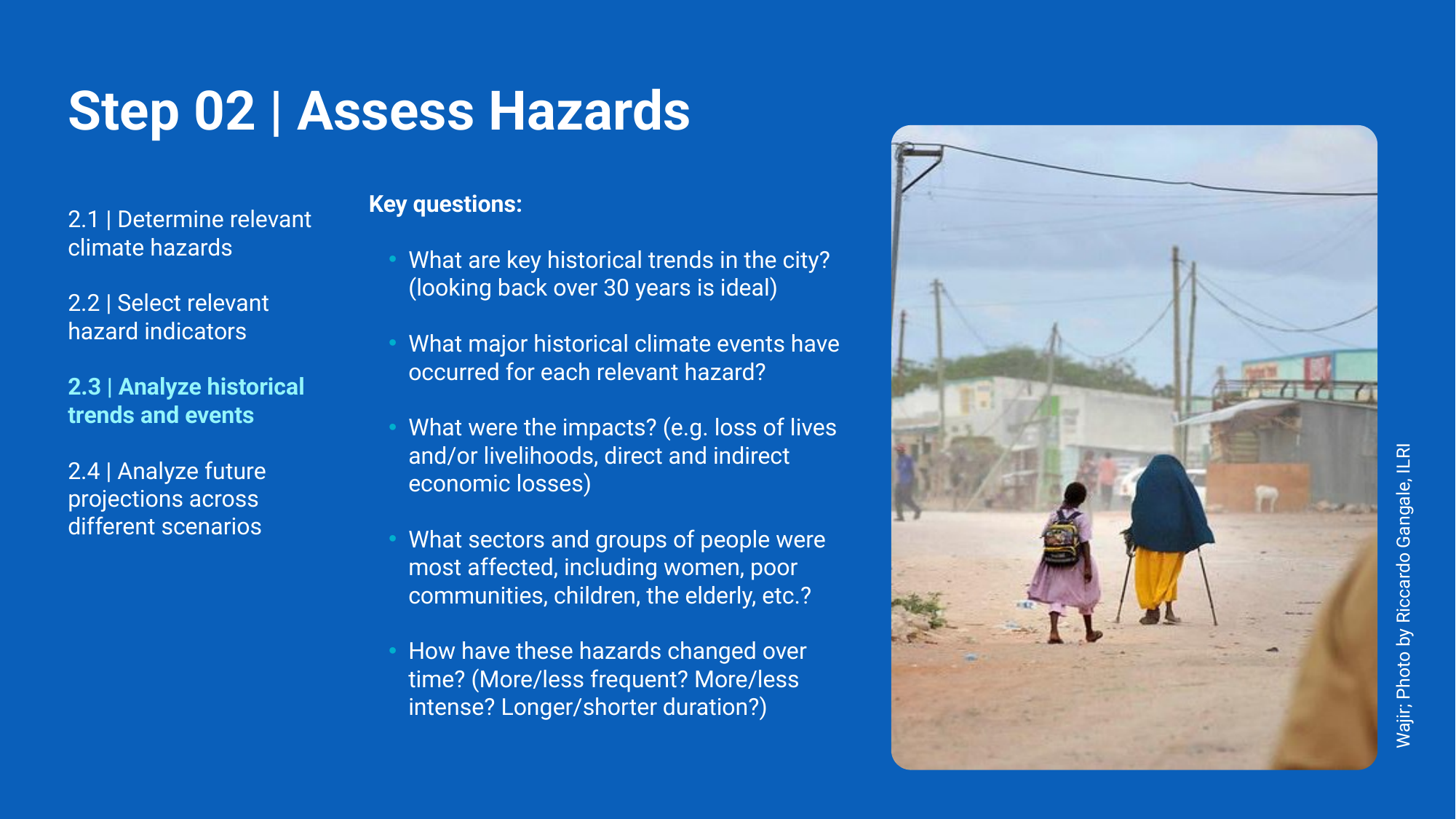

Step 02 | Assess Hazards

Key questions:

What are key historical trends in the city? (looking back over 30 years is ideal)

What major historical climate events have occurred for each relevant hazard?

What were the impacts? (e.g. loss of lives and/or livelihoods, direct and indirect economic losses)

What sectors and groups of people were most affected, including women, poor communities, children, the elderly, etc.?

How have these hazards changed over time? (More/less frequent? More/less intense? Longer/shorter duration?)
2.1 | Determine relevant climate hazards

2.2 | Select relevant hazard indicators

2.3 | Analyze historical trends and events

2.4 | Analyze future projections across different scenarios

Wajir; Photo by Riccardo Gangale, ILRI
35